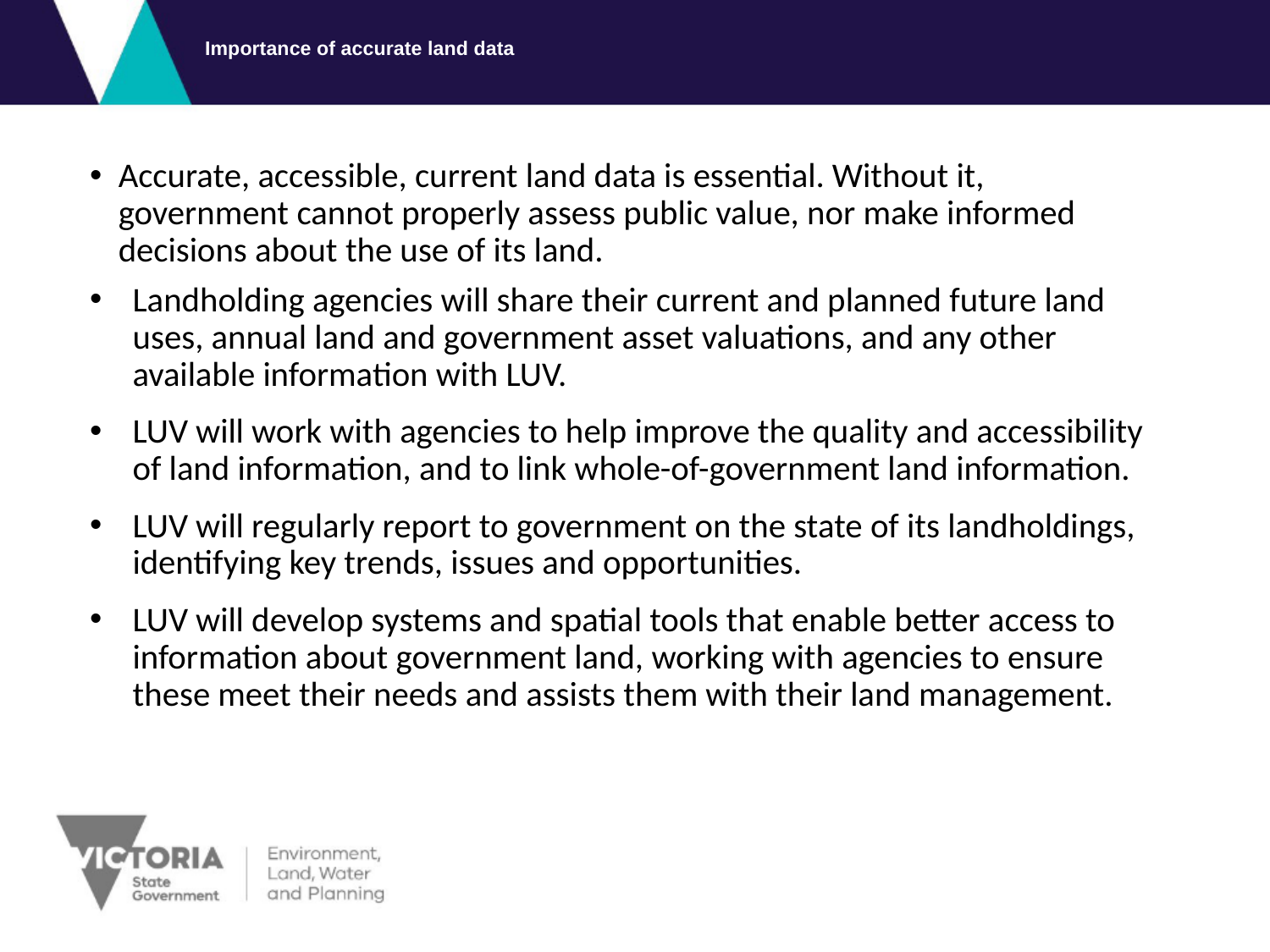

# Importance of accurate land data
Accurate, accessible, current land data is essential. Without it, government cannot properly assess public value, nor make informed decisions about the use of its land.
Landholding agencies will share their current and planned future land uses, annual land and government asset valuations, and any other available information with LUV.
LUV will work with agencies to help improve the quality and accessibility of land information, and to link whole-of-government land information.
LUV will regularly report to government on the state of its landholdings, identifying key trends, issues and opportunities.
LUV will develop systems and spatial tools that enable better access to information about government land, working with agencies to ensure these meet their needs and assists them with their land management.